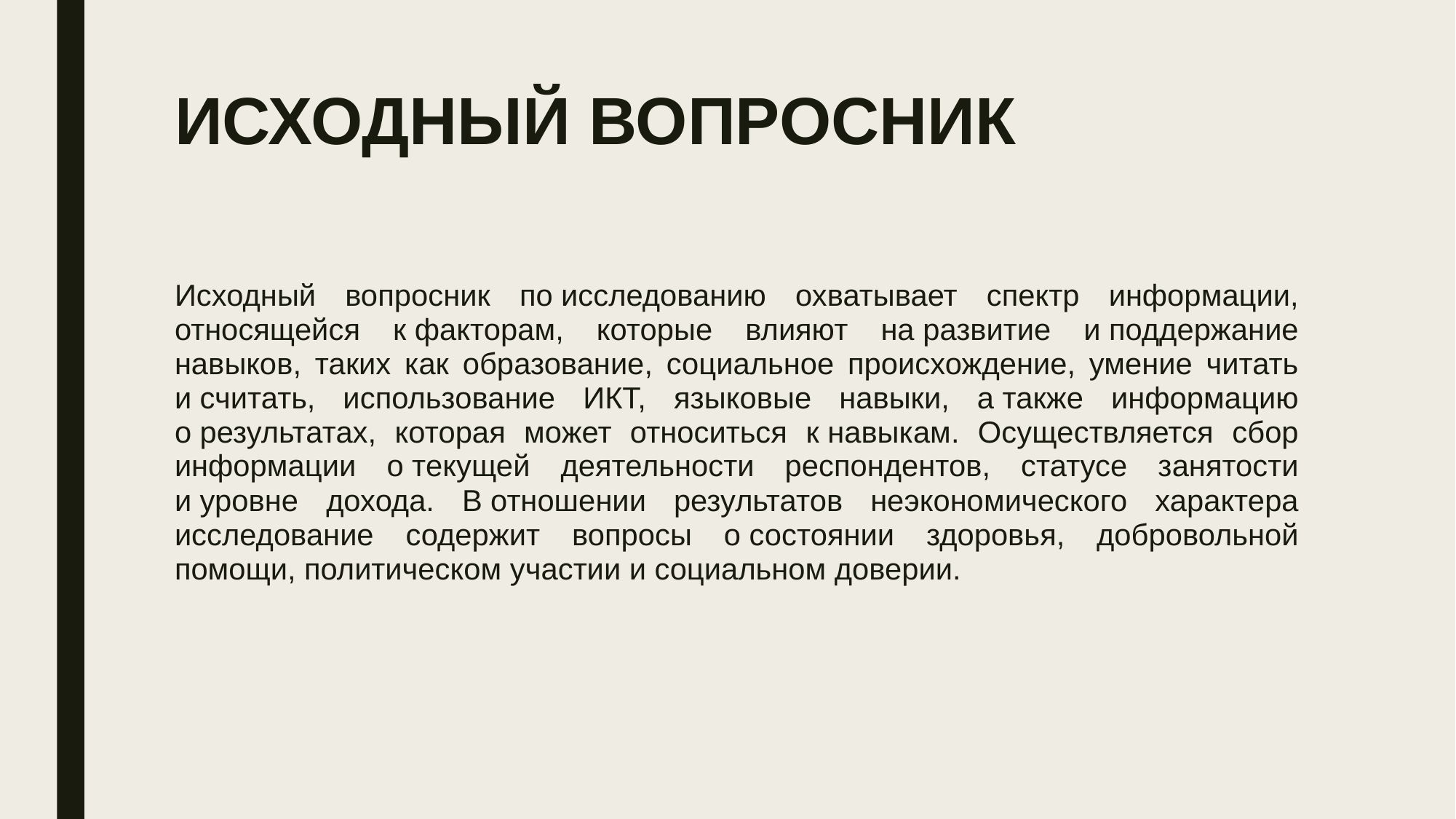

# ИСХОДНЫЙ ВОПРОСНИК
Исходный вопросник по исследованию охватывает спектр информации, относящейся к факторам, которые влияют на развитие и поддержание навыков, таких как образование, социальное происхождение, умение читать и считать, использование ИКТ, языковые навыки, а также информацию о результатах, которая может относиться к навыкам. Осуществляется сбор информации о текущей деятельности респондентов, статусе занятости и уровне дохода. В отношении результатов неэкономического характера исследование содержит вопросы о состоянии здоровья, добровольной помощи, политическом участии и социальном доверии.